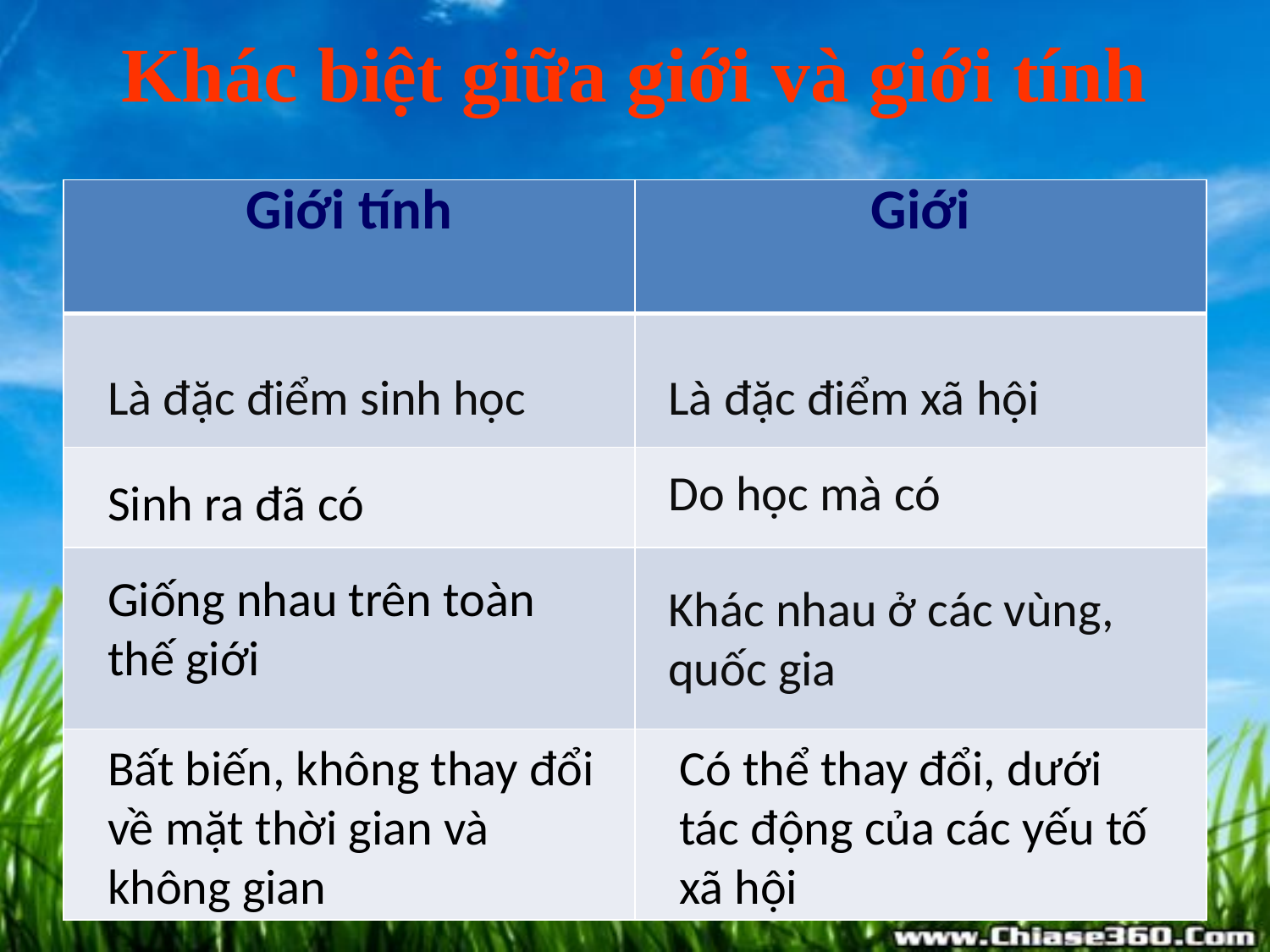

# Khác biệt giữa giới và giới tính
| Giới tính | Giới |
| --- | --- |
|  |  |
|  |  |
|  |  |
|  |  |
Là đặc điểm sinh học

Là đặc điểm xã hội
Do học mà có
Sinh ra đã có
Giống nhau trên toàn
thế giới
Khác nhau ở các vùng, quốc gia
Bất biến, không thay đổi về mặt thời gian và không gian

Có thể thay đổi, dưới tác động của các yếu tố xã hội